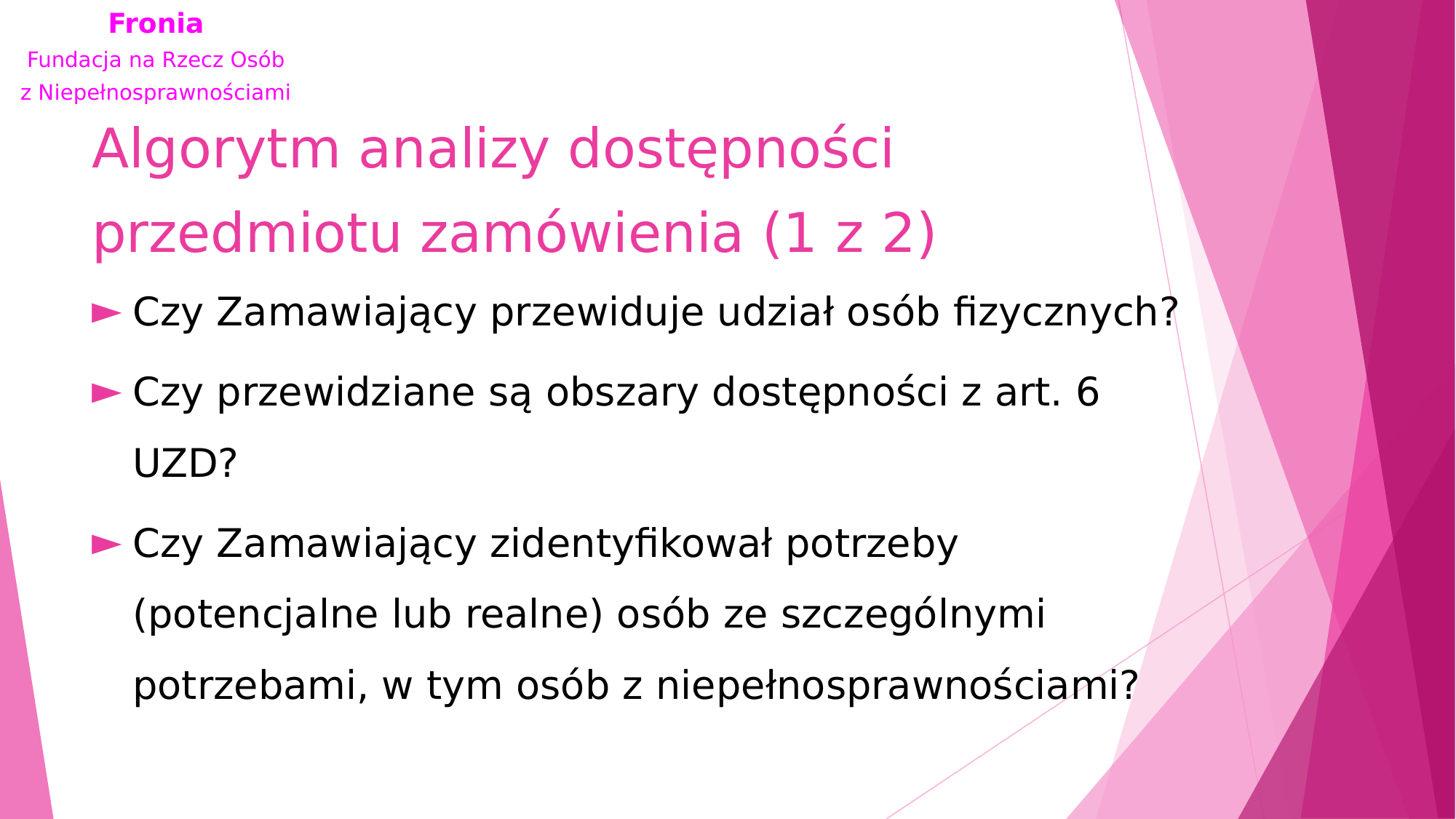

# Algorytm analizy dostępności przedmiotu zamówienia (1 z 2)
Czy Zamawiający przewiduje udział osób fizycznych?
Czy przewidziane są obszary dostępności z art. 6 UZD?
Czy Zamawiający zidentyfikował potrzeby (potencjalne lub realne) osób ze szczególnymi potrzebami, w tym osób z niepełnosprawnościami?